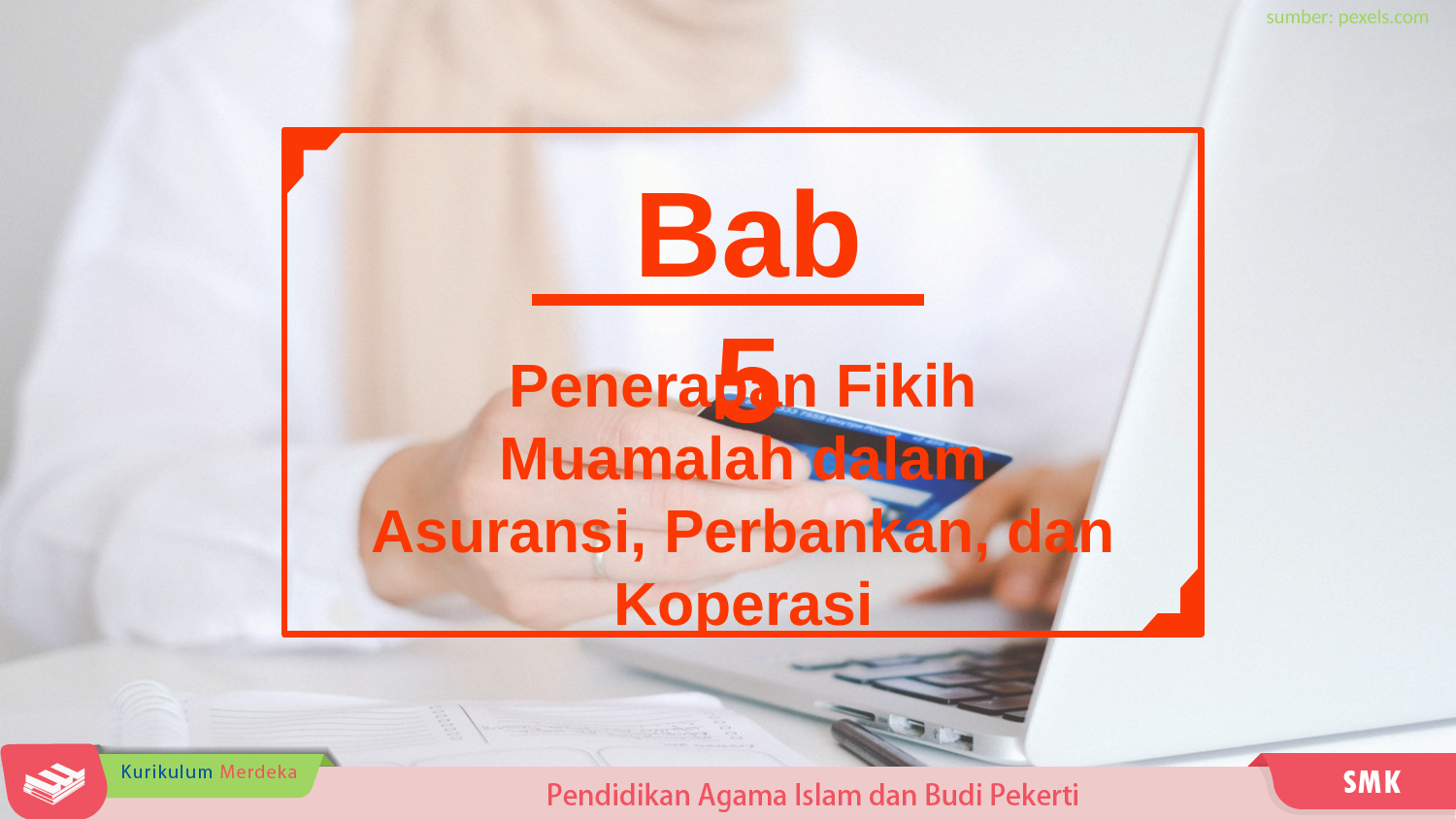

sumber: pexels.com

Bab 5
Penerapan Fikih Muamalah dalam Asuransi, Perbankan, dan Koperasi